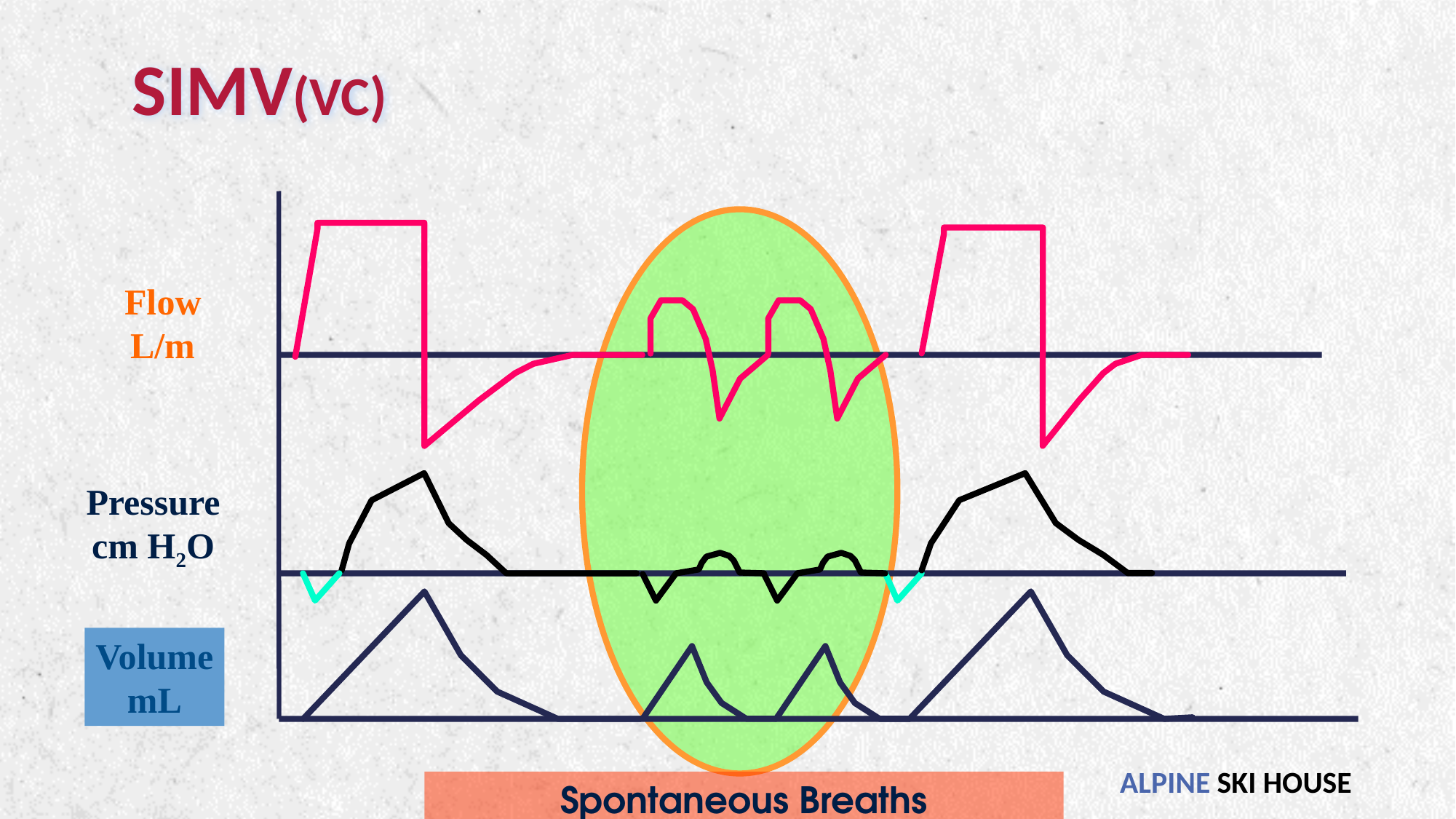

SIMV(VC)

Flow
L/m

Pressure
cm H2O

Volume
mL

Spontaneous Breaths